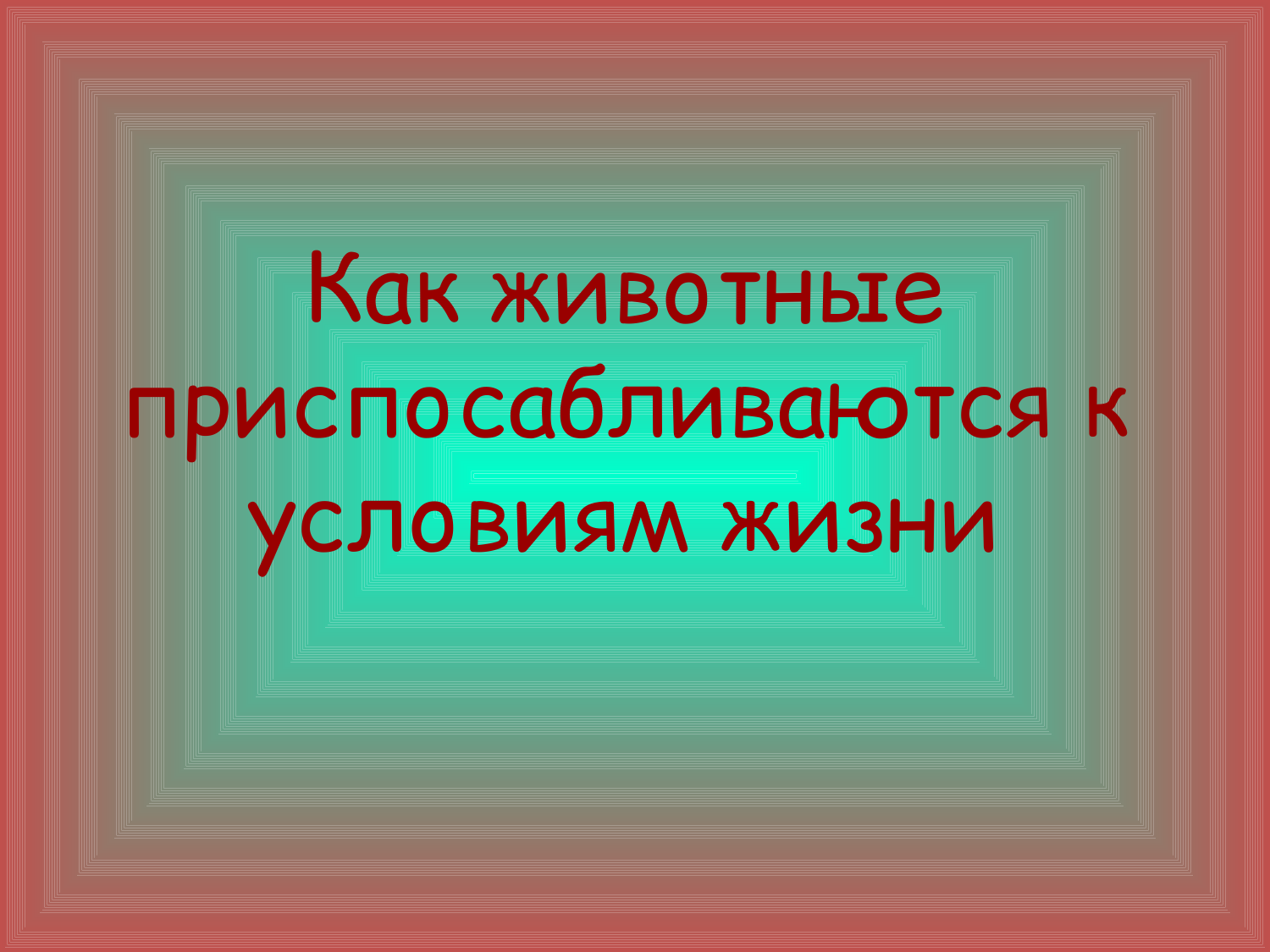

# Как животные приспосабливаются к условиям жизни